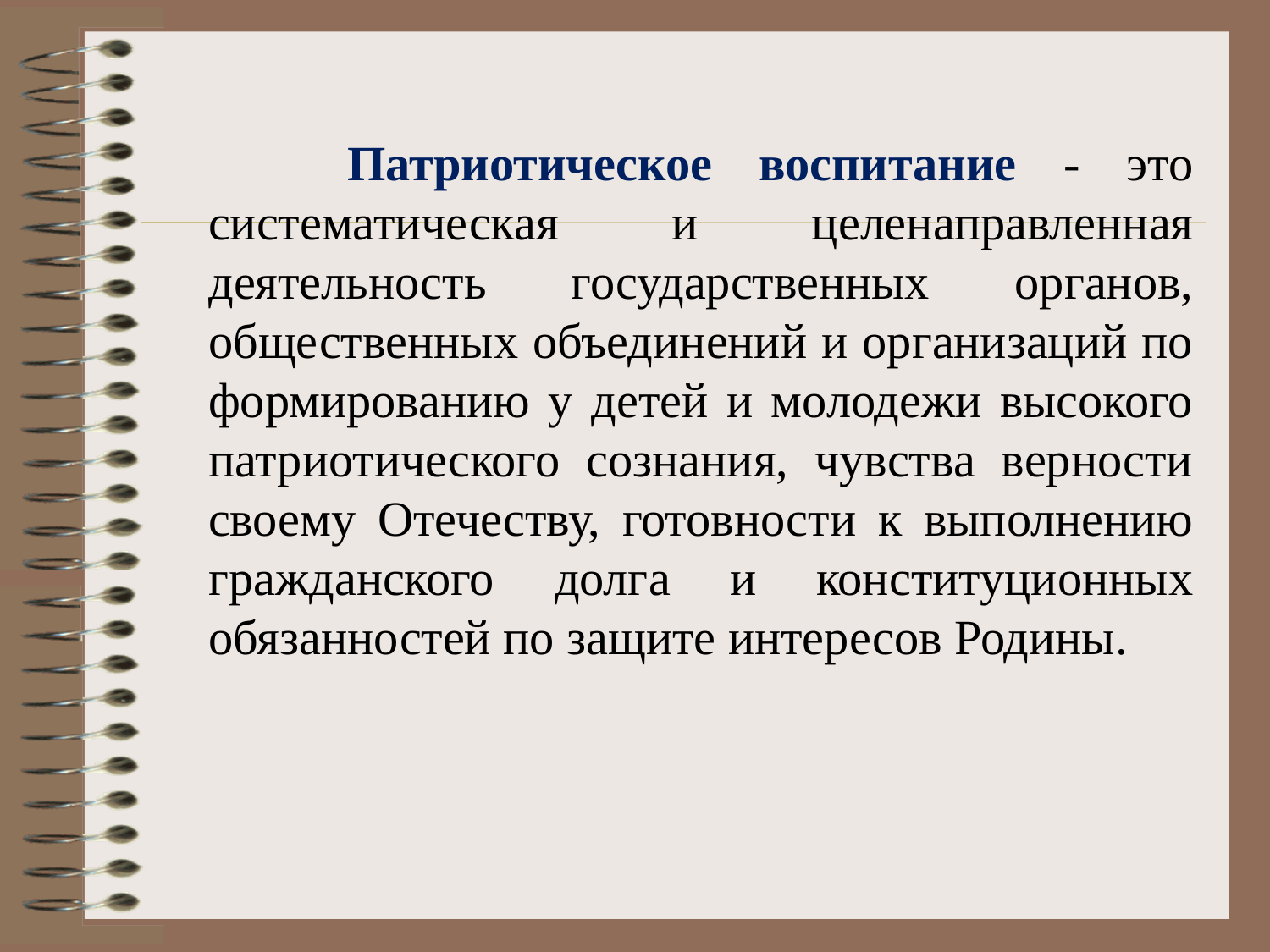

#

    Патриотическое воспитание - это систематическая и целенаправленная деятельность государственных органов, общественных объединений и организаций по формированию у детей и молодежи высокого патриотического сознания, чувства верности своему Отечеству, готовности к выполнению гражданского долга и конституционных обязанностей по защите интересов Родины.